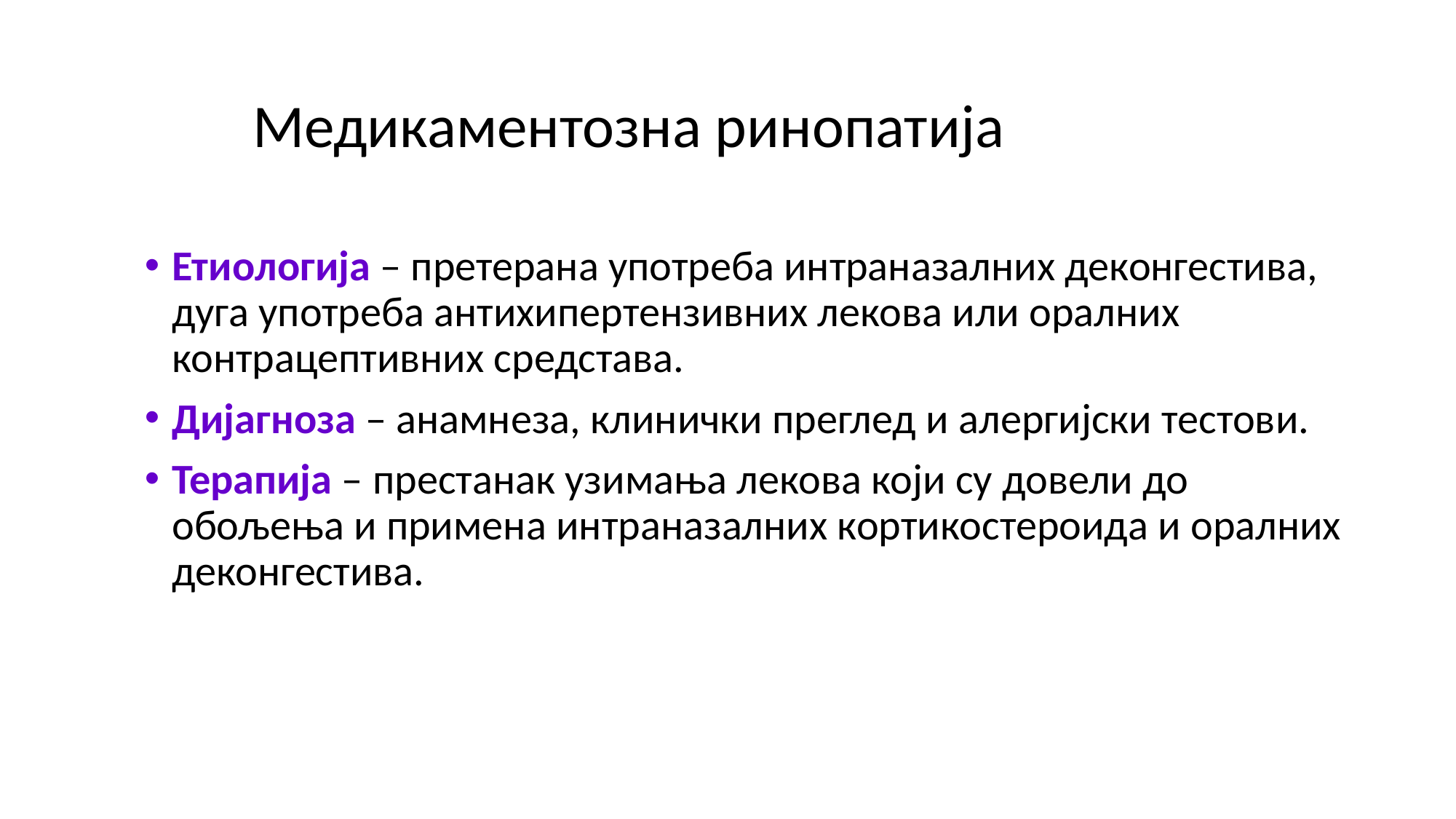

# Медикаментозна ринопатија
Етиологија – претерана употреба интраназалних деконгестива, дуга употреба антихипертензивних лекова или оралних контрацептивних средстава.
Дијагноза – анамнеза, клинички преглед и алергијски тестови.
Терапија – престанак узимања лекова који су довели до обољења и примена интраназалних кортикостероида и оралних деконгестива.